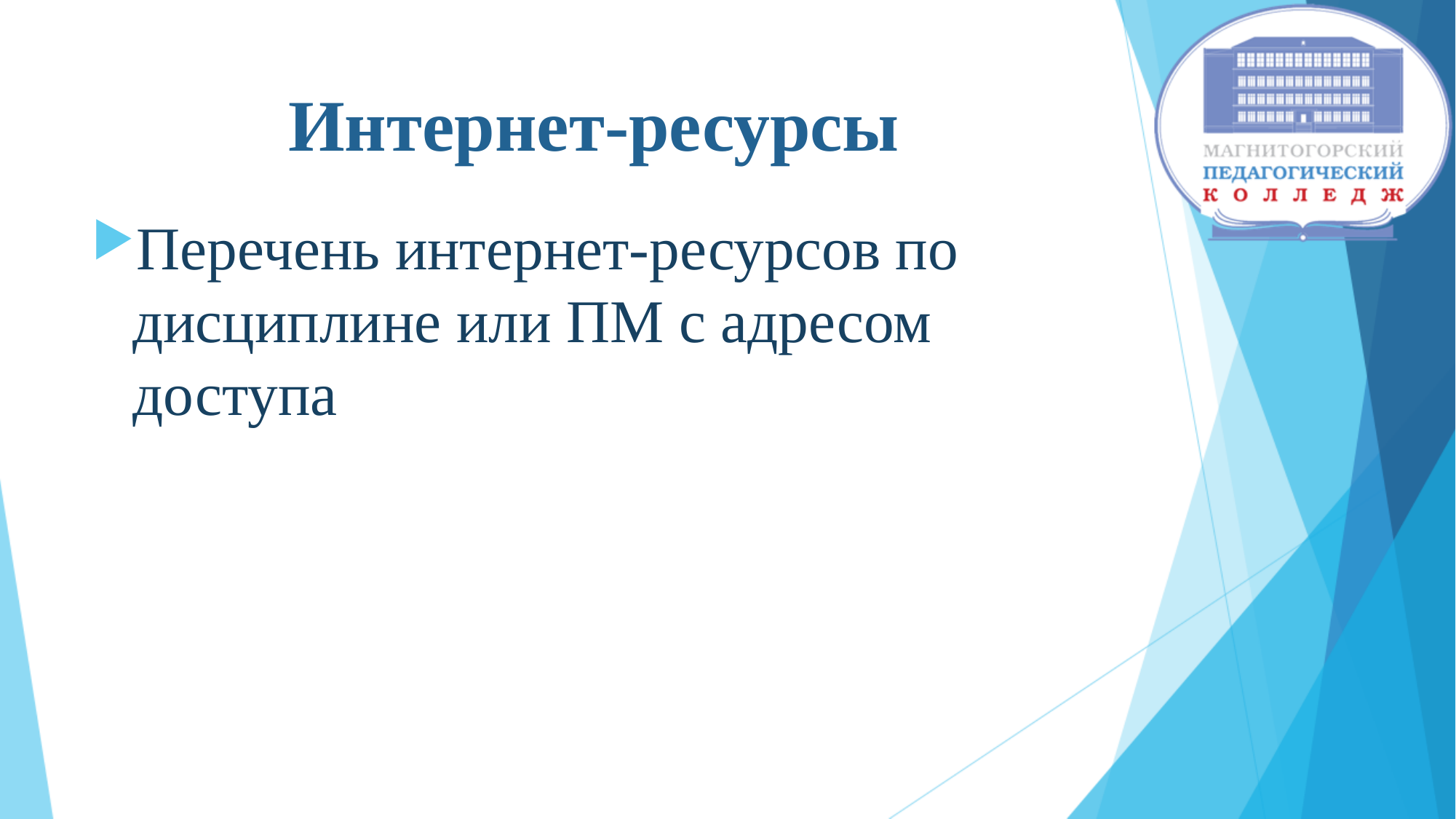

# Интернет-ресурсы
Перечень интернет-ресурсов по дисциплине или ПМ с адресом доступа